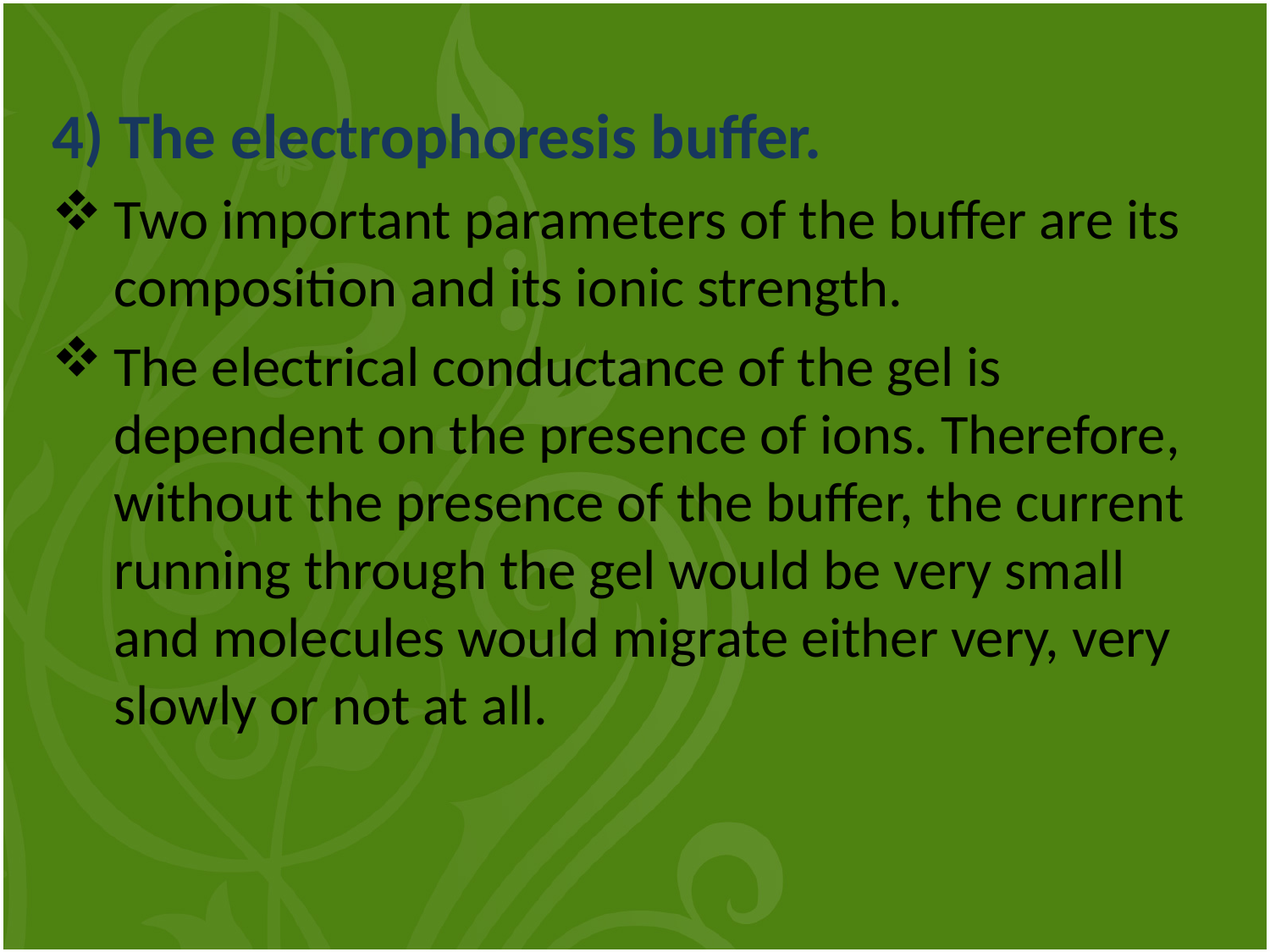

4) The electrophoresis buffer.
Two important parameters of the buffer are its composition and its ionic strength.
The electrical conductance of the gel is dependent on the presence of ions. Therefore, without the presence of the buffer, the current running through the gel would be very small and molecules would migrate either very, very slowly or not at all.